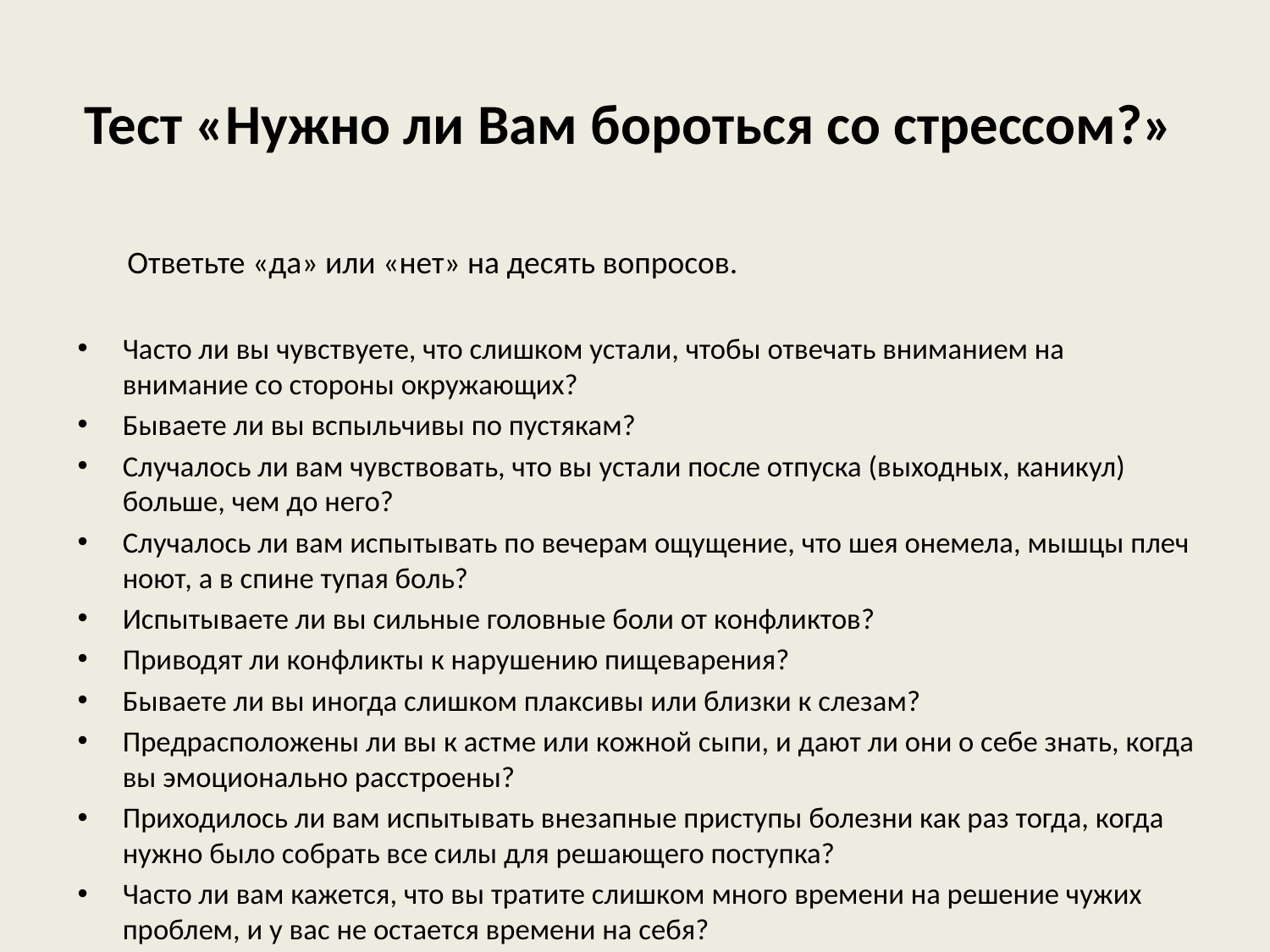

# Тест «Нужно ли Вам бороться со стрессом?»
Ответьте «да» или «нет» на десять вопросов.

Часто ли вы чувствуете, что слишком устали, чтобы отвечать вниманием на внимание со стороны окружающих?
Бываете ли вы вспыльчивы по пустякам?
Случалось ли вам чувствовать, что вы устали после отпуска (выходных, каникул) больше, чем до него?
Случалось ли вам испытывать по вечерам ощущение, что шея онемела, мышцы плеч ноют, а в спине тупая боль?
Испытываете ли вы сильные головные боли от конфликтов?
Приводят ли конфликты к нарушению пищеварения?
Бываете ли вы иногда слишком плаксивы или близки к слезам?
Предрасположены ли вы к астме или кожной сыпи, и дают ли они о себе знать, когда вы эмоционально расстроены?
Приходилось ли вам испытывать внезапные приступы болезни как раз тогда, когда нужно было собрать все силы для решающего поступка?
Часто ли вам кажется, что вы тратите слишком много времени на решение чужих проблем, и у вас не остается времени на себя?